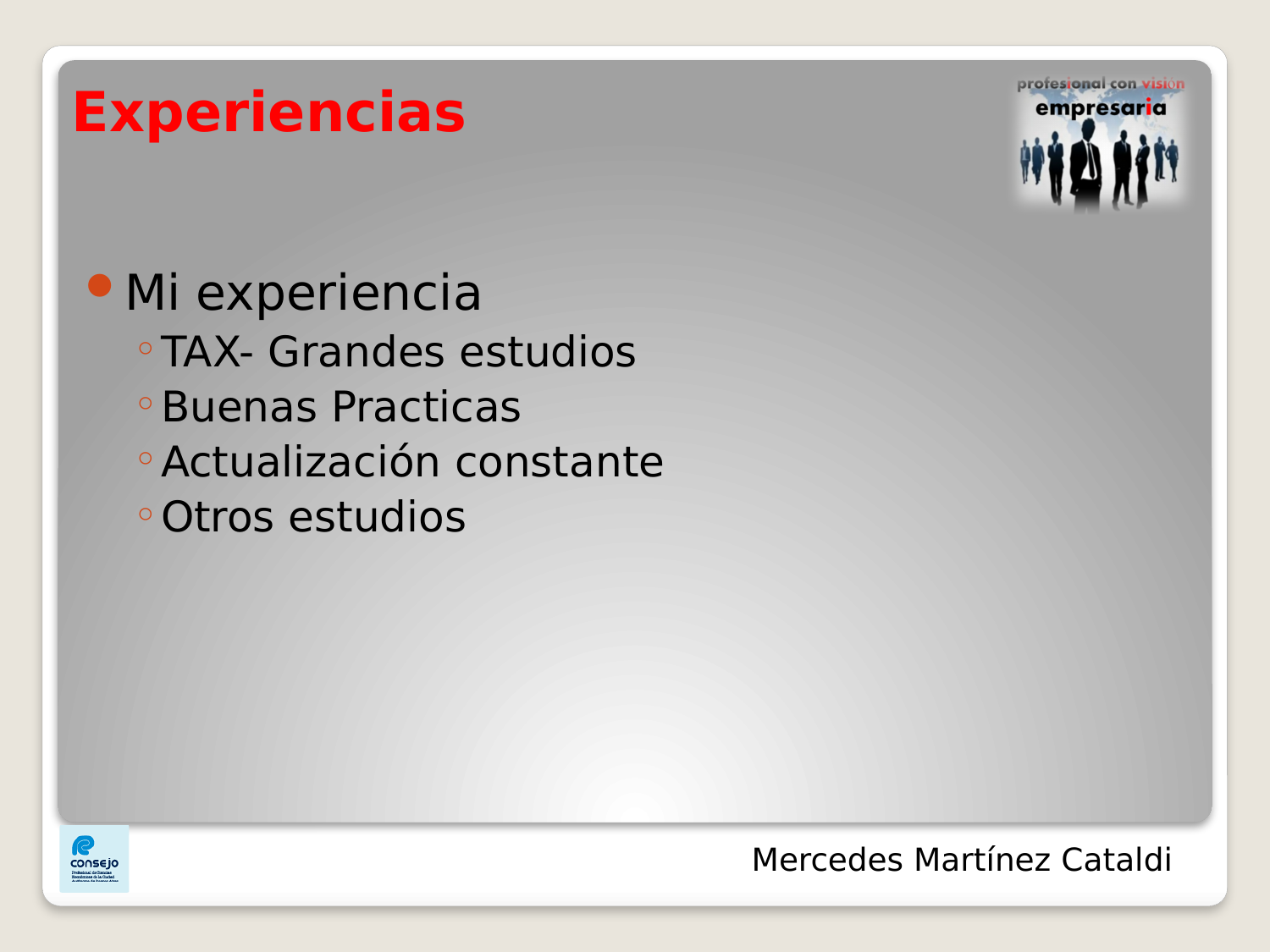

# Experiencias
Mi experiencia
TAX- Grandes estudios
Buenas Practicas
Actualización constante
Otros estudios
Mercedes Martínez Cataldi